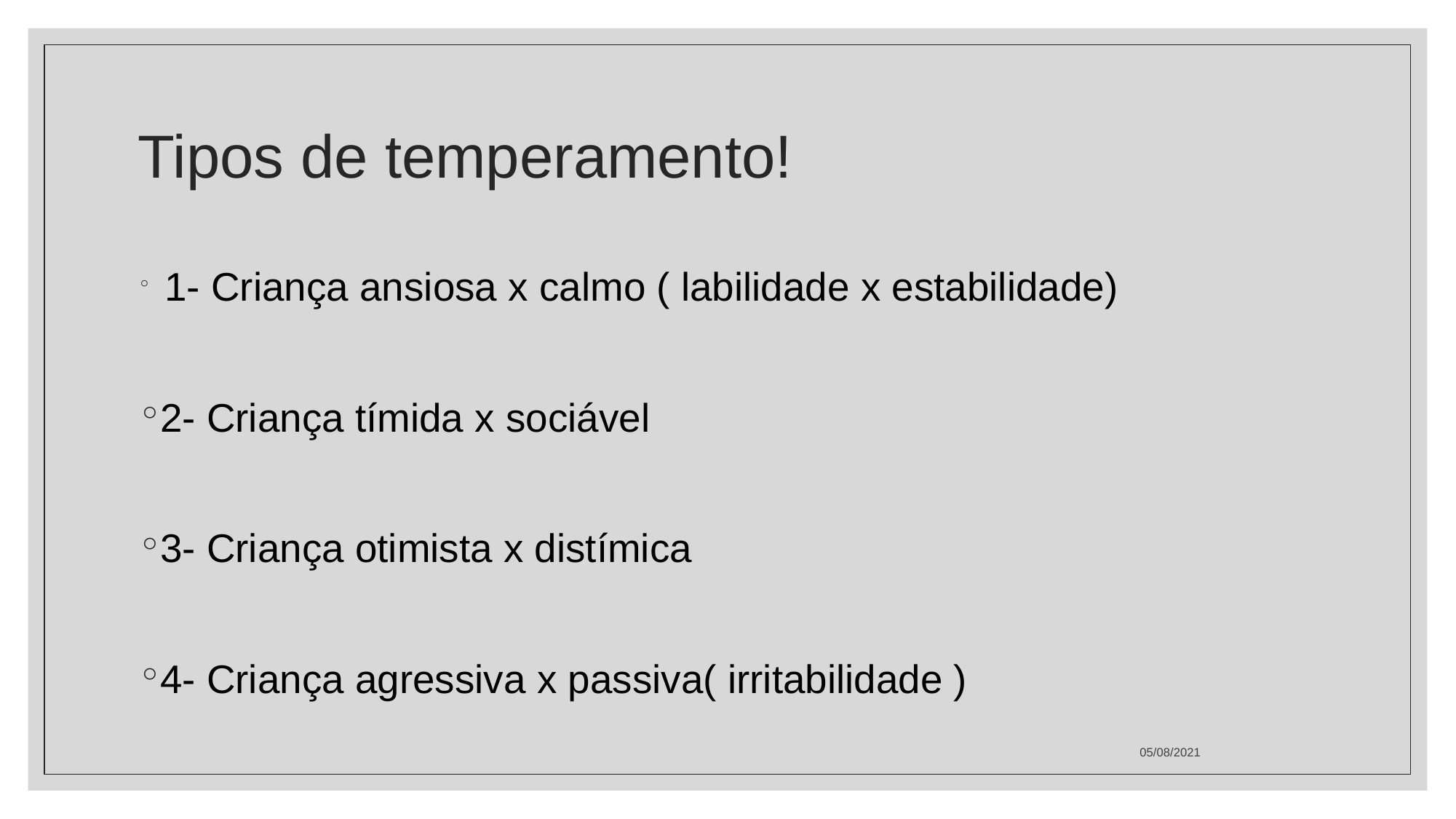

# Tipos de temperamento!
 1- Criança ansiosa x calmo ( labilidade x estabilidade)

2- Criança tímida x sociável

3- Criança otimista x distímica

4- Criança agressiva x passiva( irritabilidade )
05/08/2021